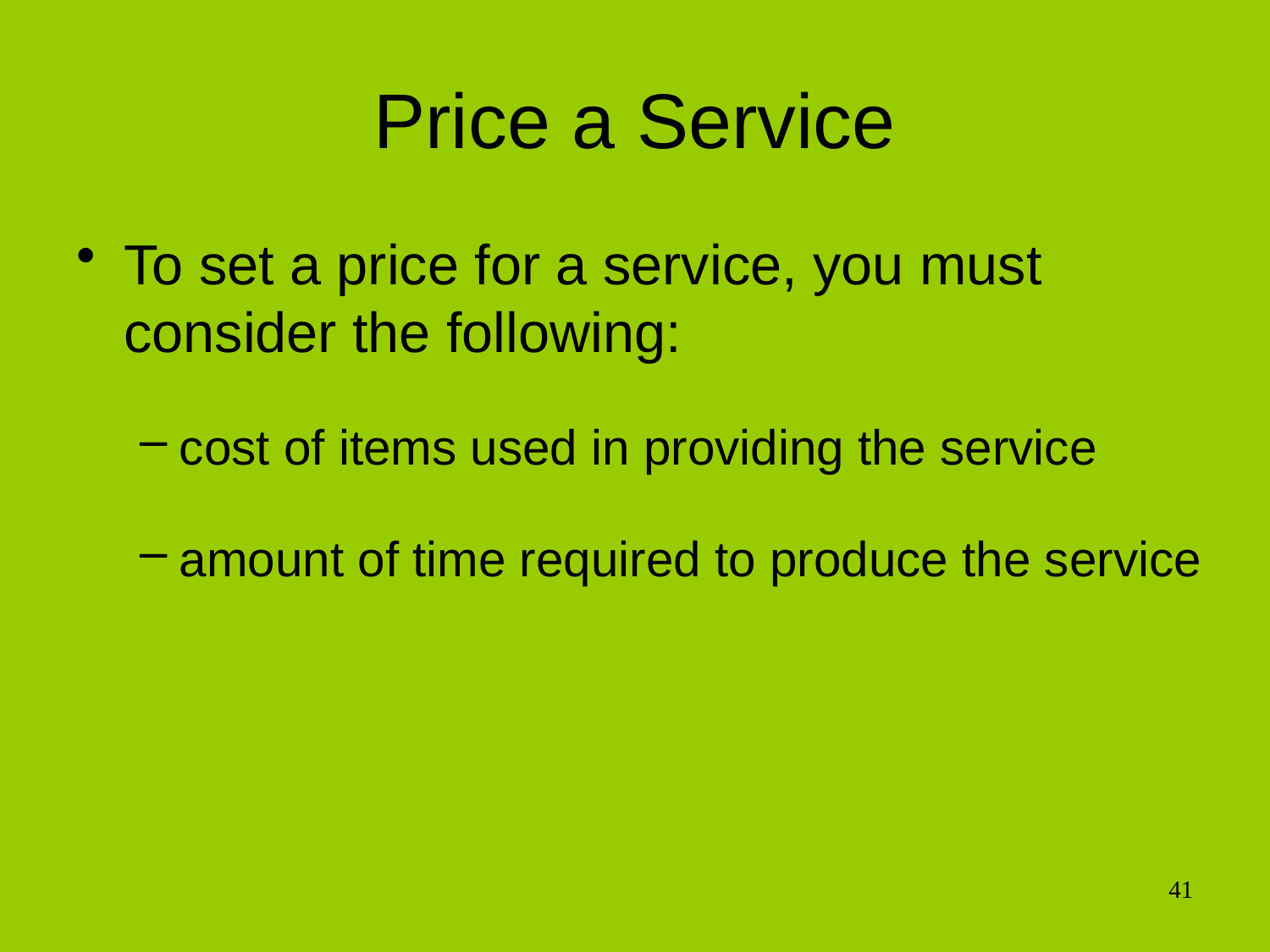

# Price a Service
To set a price for a service, you must
consider the following:
cost of items used in providing the service
amount of time required to produce the service

41